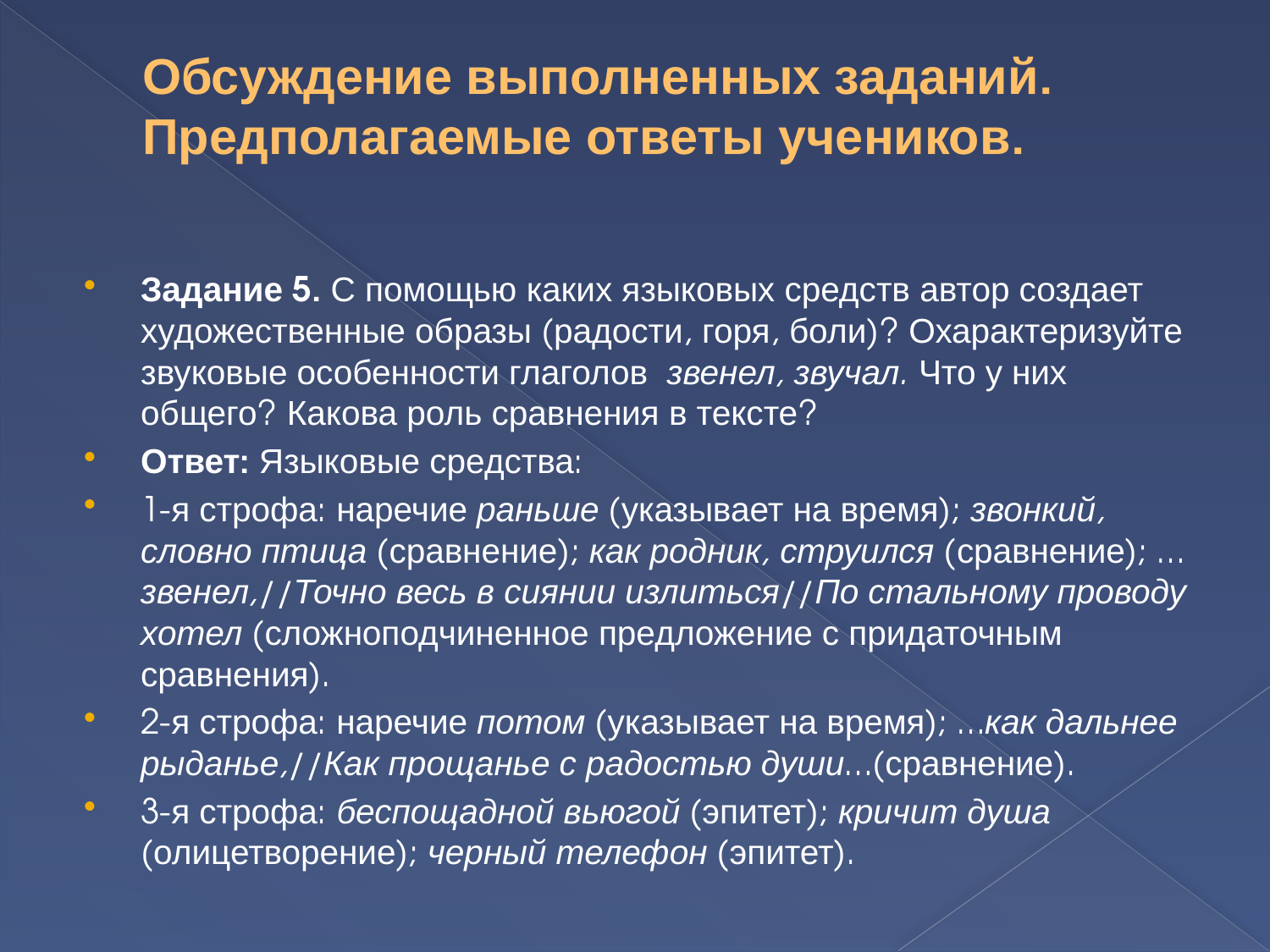

# Обсуждение выполненных заданий. Предполагаемые ответы учеников.
Задание 5. С помощью каких языковых средств автор создает художественные образы (радости, горя, боли)? Охарактеризуйте звуковые особенности глаголов  звенел, звучал. Что у них общего? Какова роль сравнения в тексте?
Ответ: Языковые средства:
1-я строфа: наречие раньше (указывает на время); звонкий, словно птица (сравнение); как родник, струился (сравнение); …звенел,//Точно весь в сиянии излиться//По стальному проводу хотел (сложноподчиненное предложение с придаточным сравнения).
2-я строфа: наречие потом (указывает на время); …как дальнее рыданье,//Как прощанье с радостью души…(сравнение).
3-я строфа: беспощадной вьюгой (эпитет); кричит душа (олицетворение); черный телефон (эпитет).